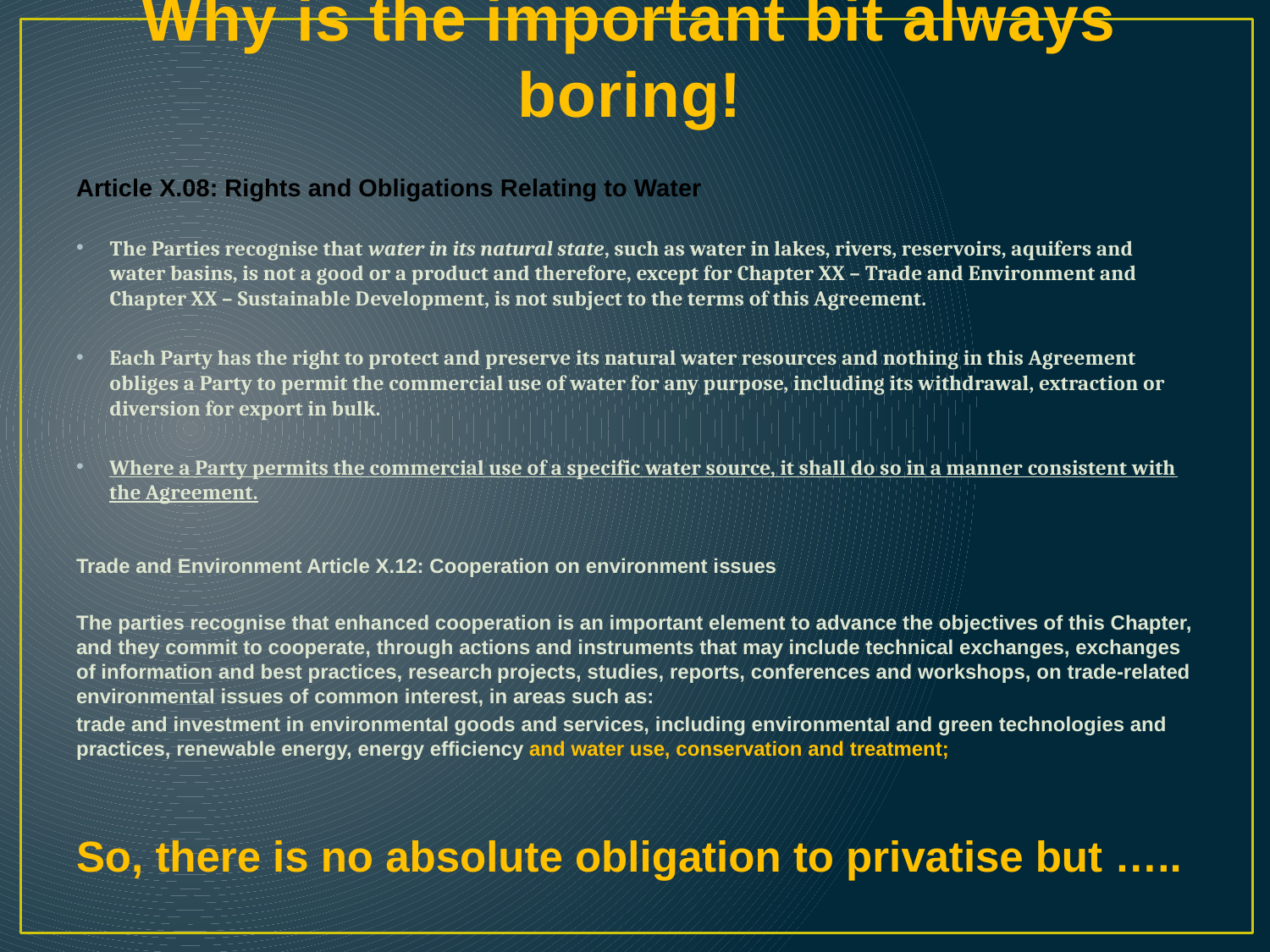

# Why is the important bit always boring!
Article X.08: Rights and Obligations Relating to Water

The Parties recognise that water in its natural state, such as water in lakes, rivers, reservoirs, aquifers and water basins, is not a good or a product and therefore, except for Chapter XX – Trade and Environment and Chapter XX – Sustainable Development, is not subject to the terms of this Agreement.

Each Party has the right to protect and preserve its natural water resources and nothing in this Agreement obliges a Party to permit the commercial use of water for any purpose, including its withdrawal, extraction or diversion for export in bulk.

Where a Party permits the commercial use of a specific water source, it shall do so in a manner consistent with the Agreement.

Trade and Environment Article X.12: Cooperation on environment issues

The parties recognise that enhanced cooperation is an important element to advance the objectives of this Chapter, and they commit to cooperate, through actions and instruments that may include technical exchanges, exchanges of information and best practices, research projects, studies, reports, conferences and workshops, on trade-related environmental issues of common interest, in areas such as:
trade and investment in environmental goods and services, including environmental and green technologies and practices, renewable energy, energy efficiency and water use, conservation and treatment;

So, there is no absolute obligation to privatise but …..